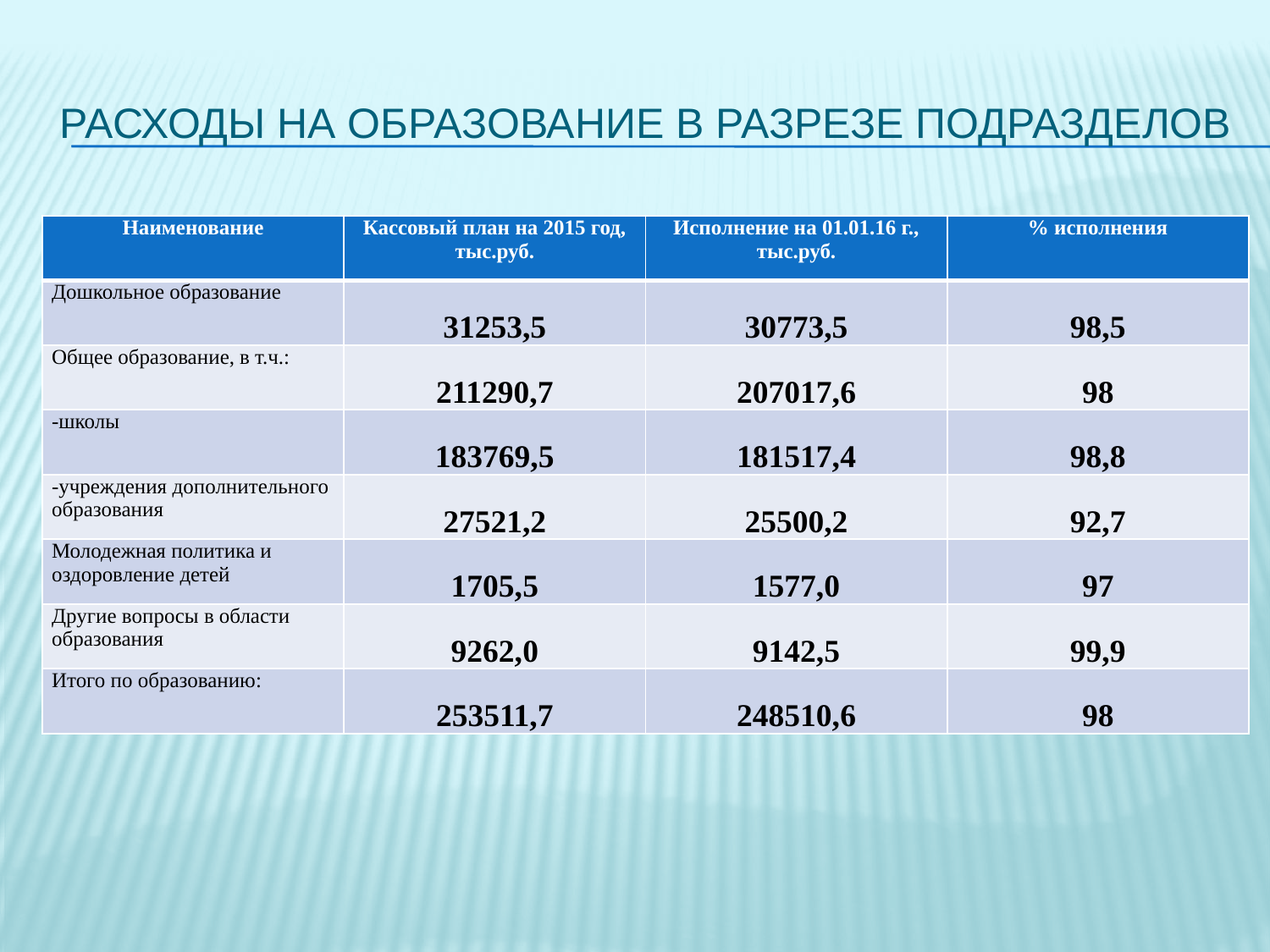

# Расходы на образование в разрезе подразделов
| Наименование | Кассовый план на 2015 год, тыс.руб. | Исполнение на 01.01.16 г., тыс.руб. | % исполнения |
| --- | --- | --- | --- |
| Дошкольное образование | 31253,5 | 30773,5 | 98,5 |
| Общее образование, в т.ч.: | 211290,7 | 207017,6 | 98 |
| -школы | 183769,5 | 181517,4 | 98,8 |
| -учреждения дополнительного образования | 27521,2 | 25500,2 | 92,7 |
| Молодежная политика и оздоровление детей | 1705,5 | 1577,0 | 97 |
| Другие вопросы в области образования | 9262,0 | 9142,5 | 99,9 |
| Итого по образованию: | 253511,7 | 248510,6 | 98 |